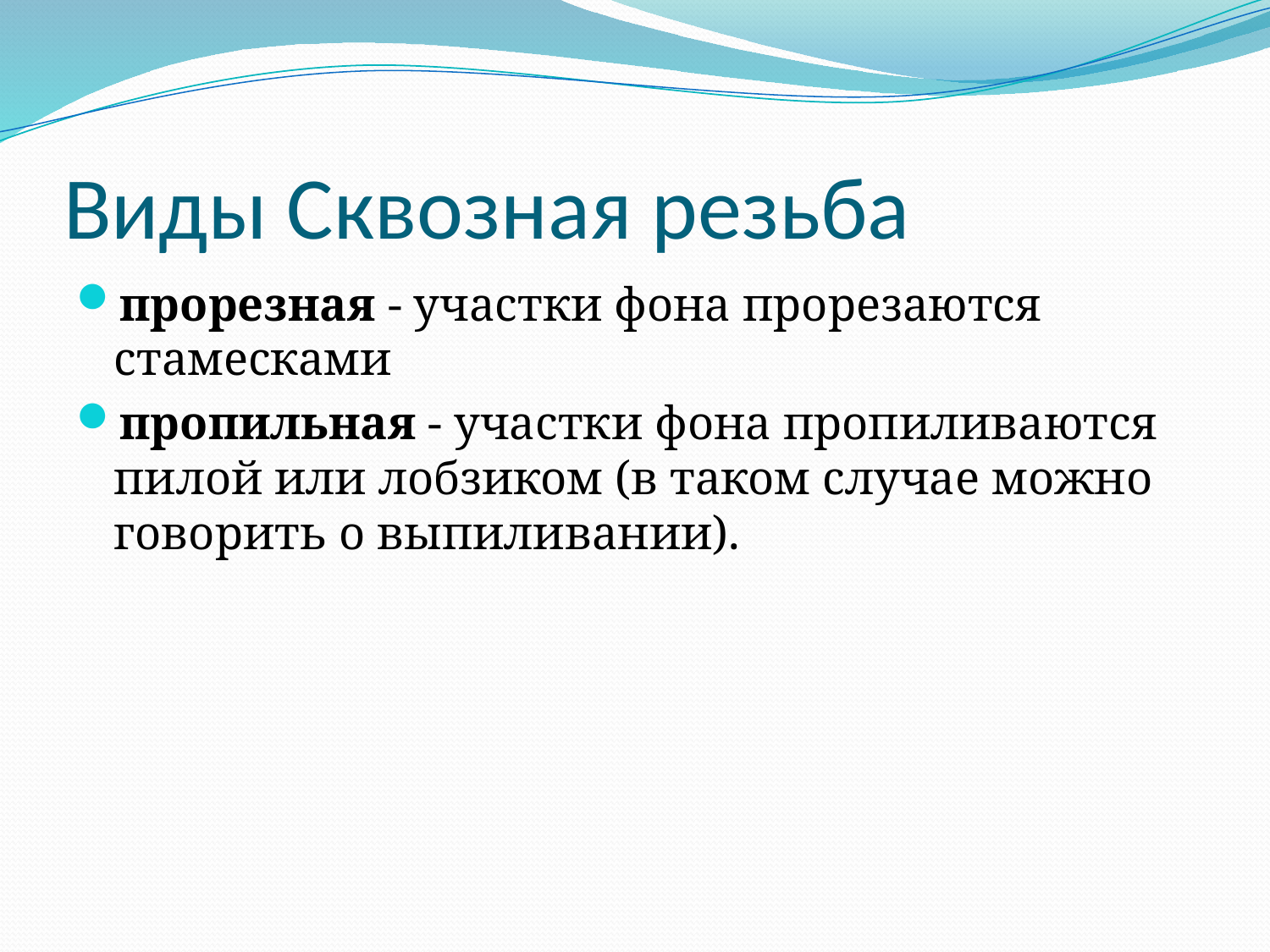

# Виды Сквозная резьба
прорезная - участки фона прорезаются стамесками
пропильная - участки фона пропиливаются пилой или лобзиком (в таком случае можно говорить о выпиливании).